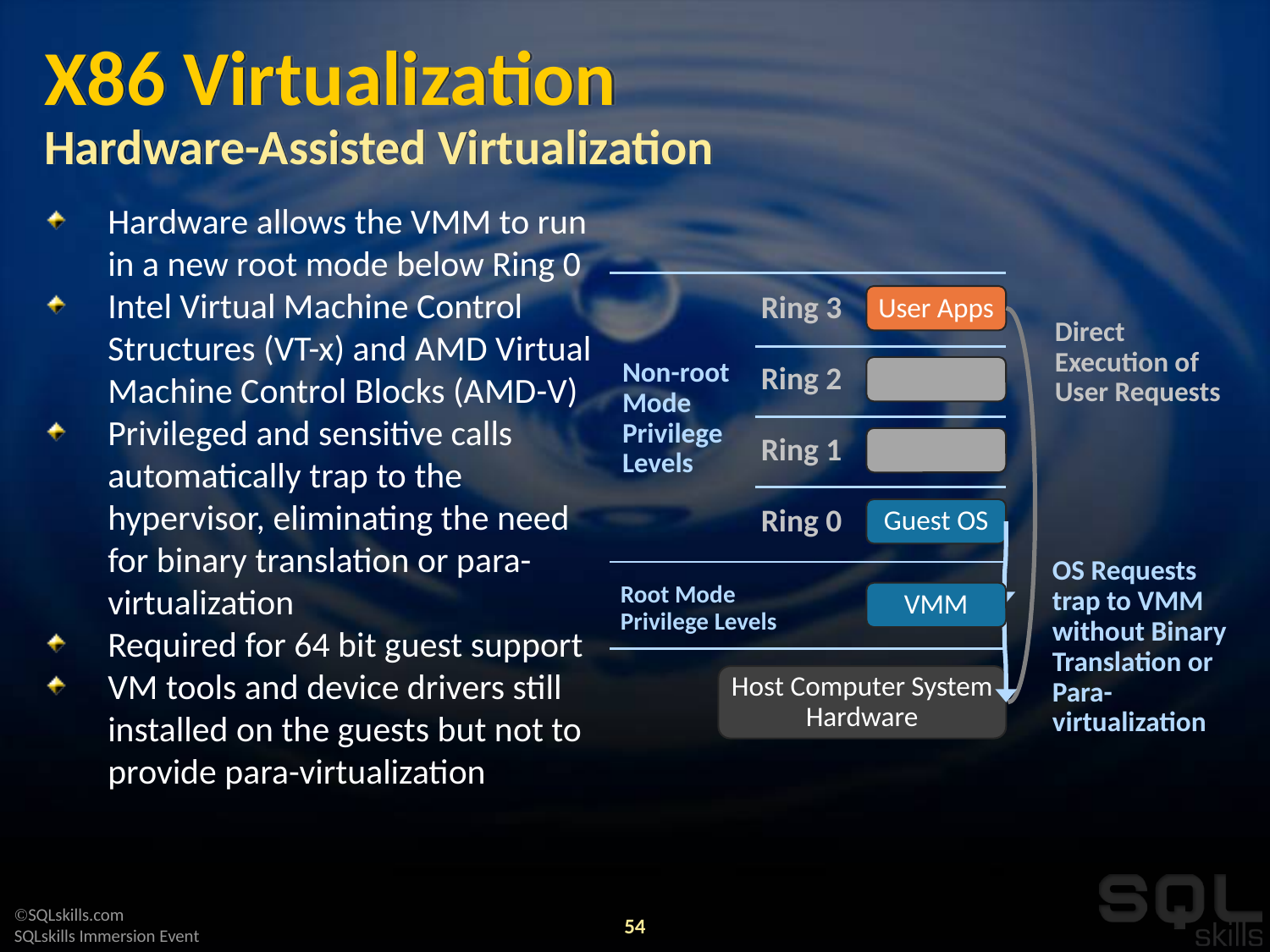

# X86 Virtualization Hardware-Assisted Virtualization
Hardware allows the VMM to run in a new root mode below Ring 0
Intel Virtual Machine Control Structures (VT-x) and AMD Virtual Machine Control Blocks (AMD-V)
Privileged and sensitive calls automatically trap to the hypervisor, eliminating the need for binary translation or para-virtualization
Required for 64 bit guest support
VM tools and device drivers still installed on the guests but not to provide para-virtualization
Direct Execution of User Requests
User Apps
Ring 3
Non-root Mode Privilege Levels

Ring 2

Ring 1
Guest OS
Ring 0
Root Mode Privilege Levels
OS Requests
trap to VMM without Binary Translation or Para-virtualization
VMM
Host Computer System Hardware
54